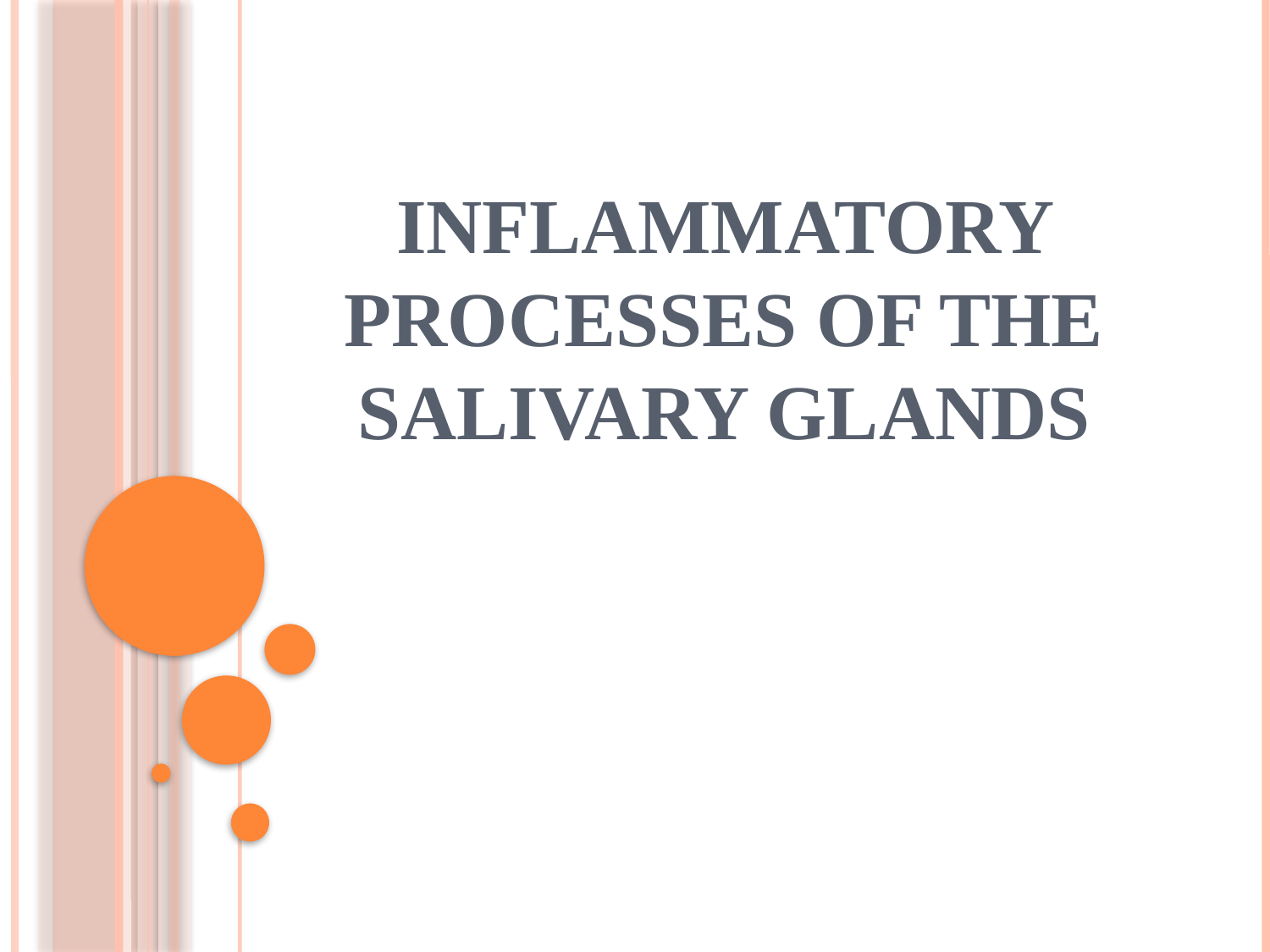

# Inflammatory processes of the salivary glands